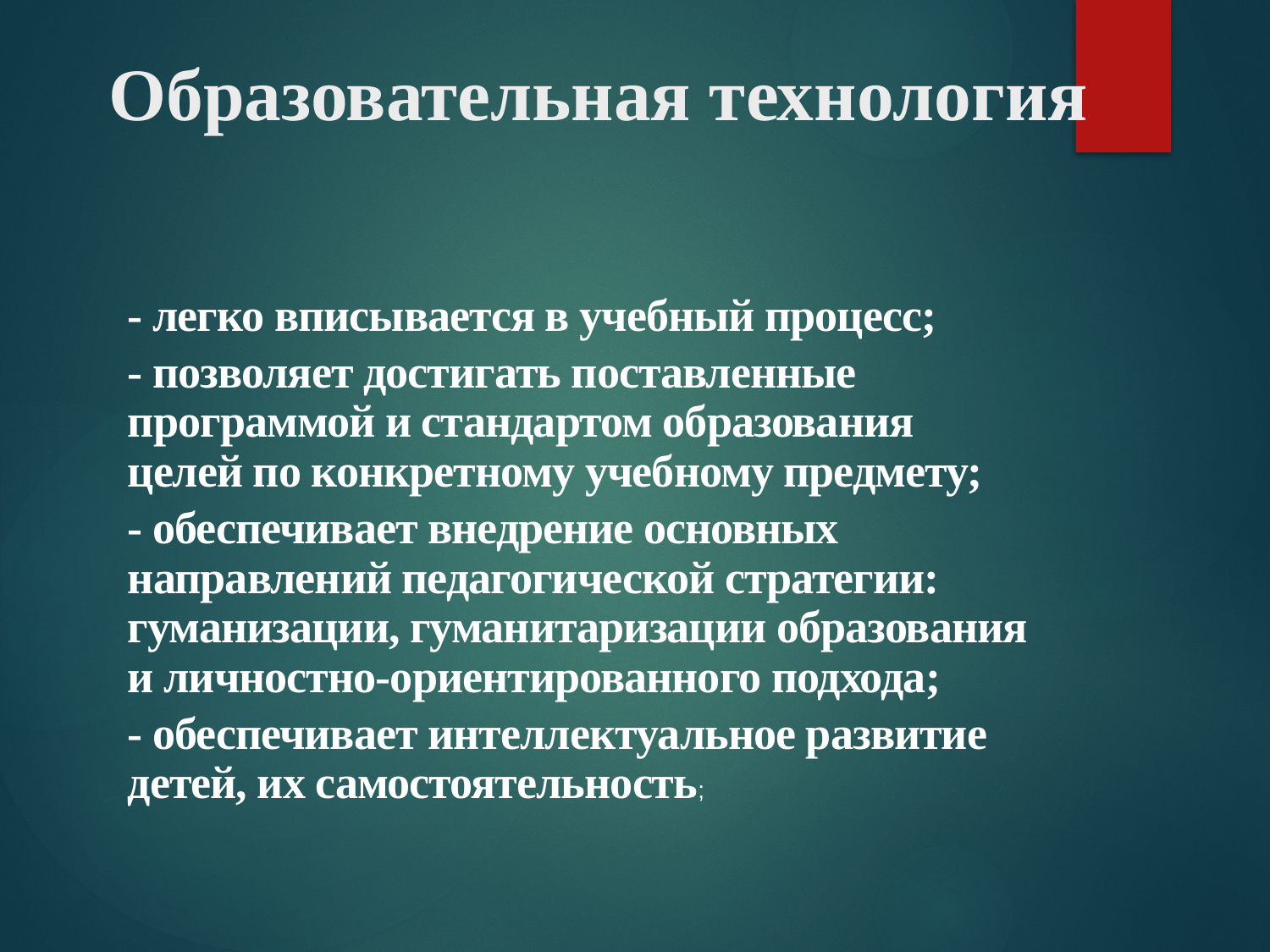

# Образовательная технология
- легко вписывается в учебный процесс;
- позволяет достигать поставленные программой и стандартом образования целей по конкретному учебному предмету;
- обеспечивает внедрение основных направлений педагогической стратегии: гуманизации, гуманитаризации образования и личностно-ориентированного подхода;
- обеспечивает интеллектуальное развитие детей, их самостоятельность;